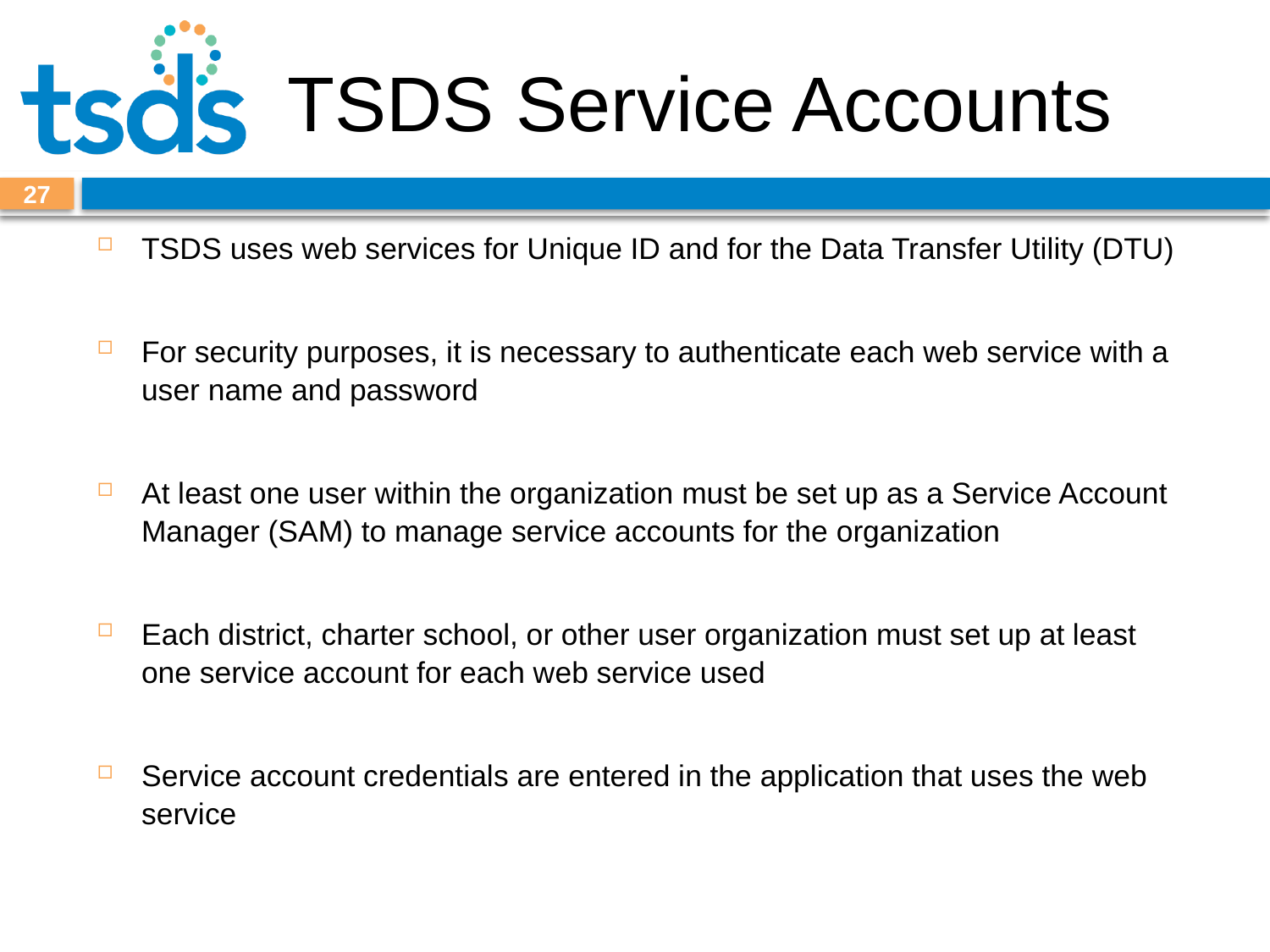

# TSDS Service Accounts
27
TSDS uses web services for Unique ID and for the Data Transfer Utility (DTU)

For security purposes, it is necessary to authenticate each web service with a user name and password

At least one user within the organization must be set up as a Service Account Manager (SAM) to manage service accounts for the organization

Each district, charter school, or other user organization must set up at least one service account for each web service used

Service account credentials are entered in the application that uses the web service